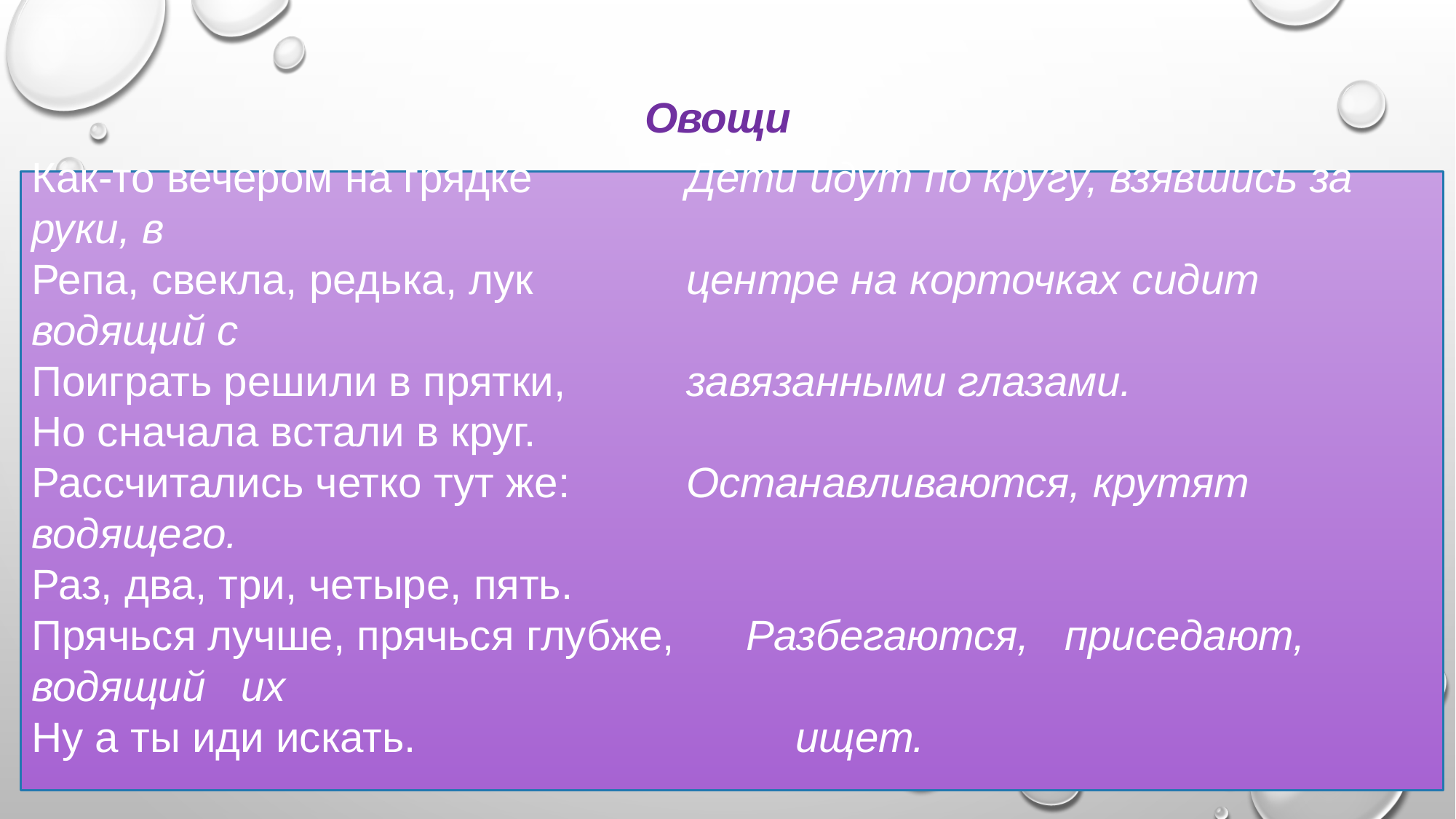

Овощи
Как-то вечером на грядке		Дети идут по кругу, взявшись за руки, в
Репа, свекла, редька, лук		центре на корточках сидит водящий с
Поиграть решили в прятки,		завязанными глазами.
Но сначала встали в круг.
Рассчитались четко тут же:		Останавливаются, крутят водящего.
Раз, два, три, четыре, пять.
Прячься лучше, прячься глубже,      Разбегаются,   приседают,   водящий   их
Ну а ты иди искать.				ищет.